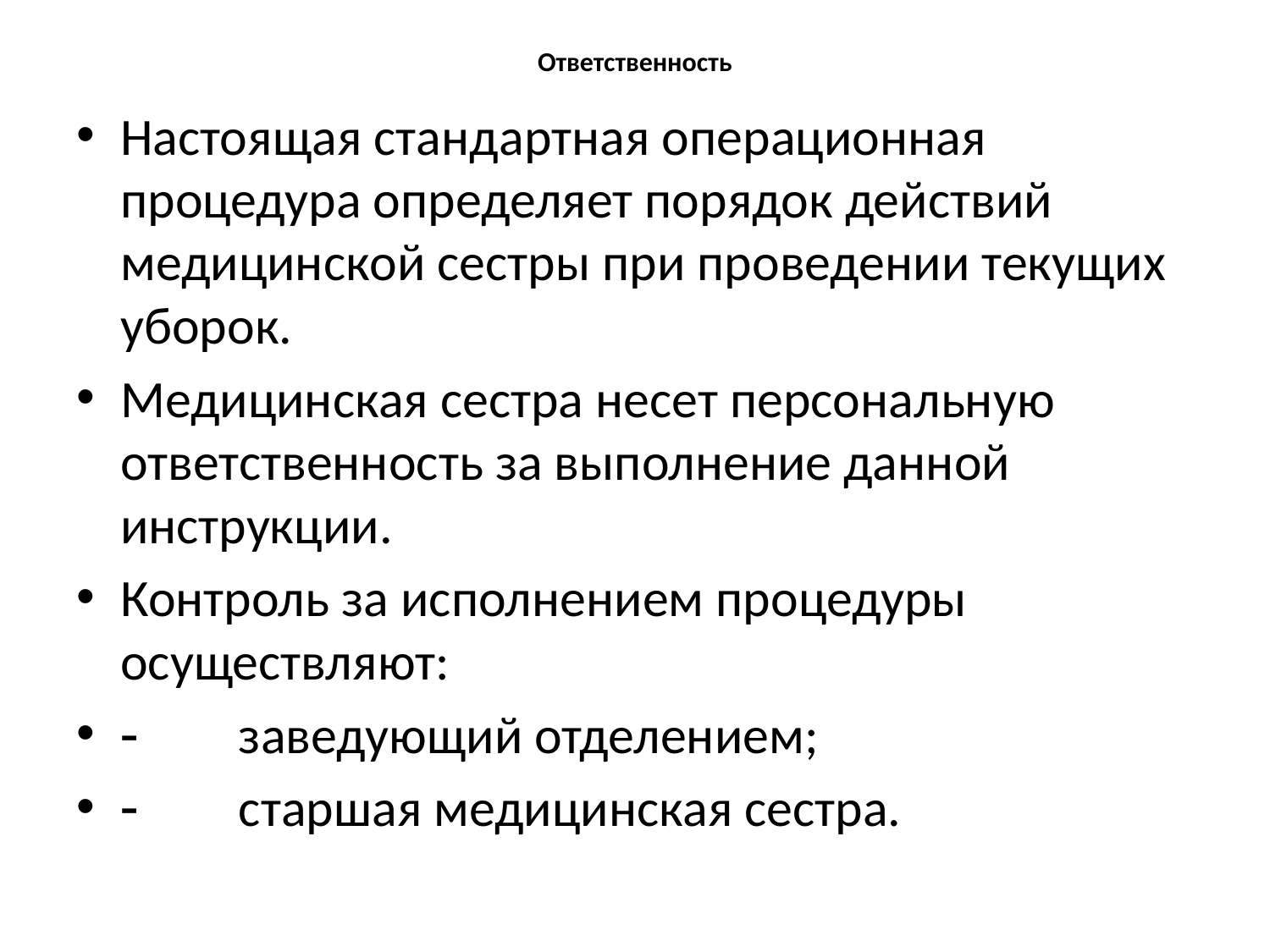

# Ответственность
Настоящая стандартная операционная процедура определяет порядок действий медицинской сестры при проведении текущих уборок.
Медицинская сестра несет персональную ответственность за выполнение данной инструкции.
Контроль за исполнением процедуры осуществляют:
−	заведующий отделением;
−	старшая медицинская сестра.